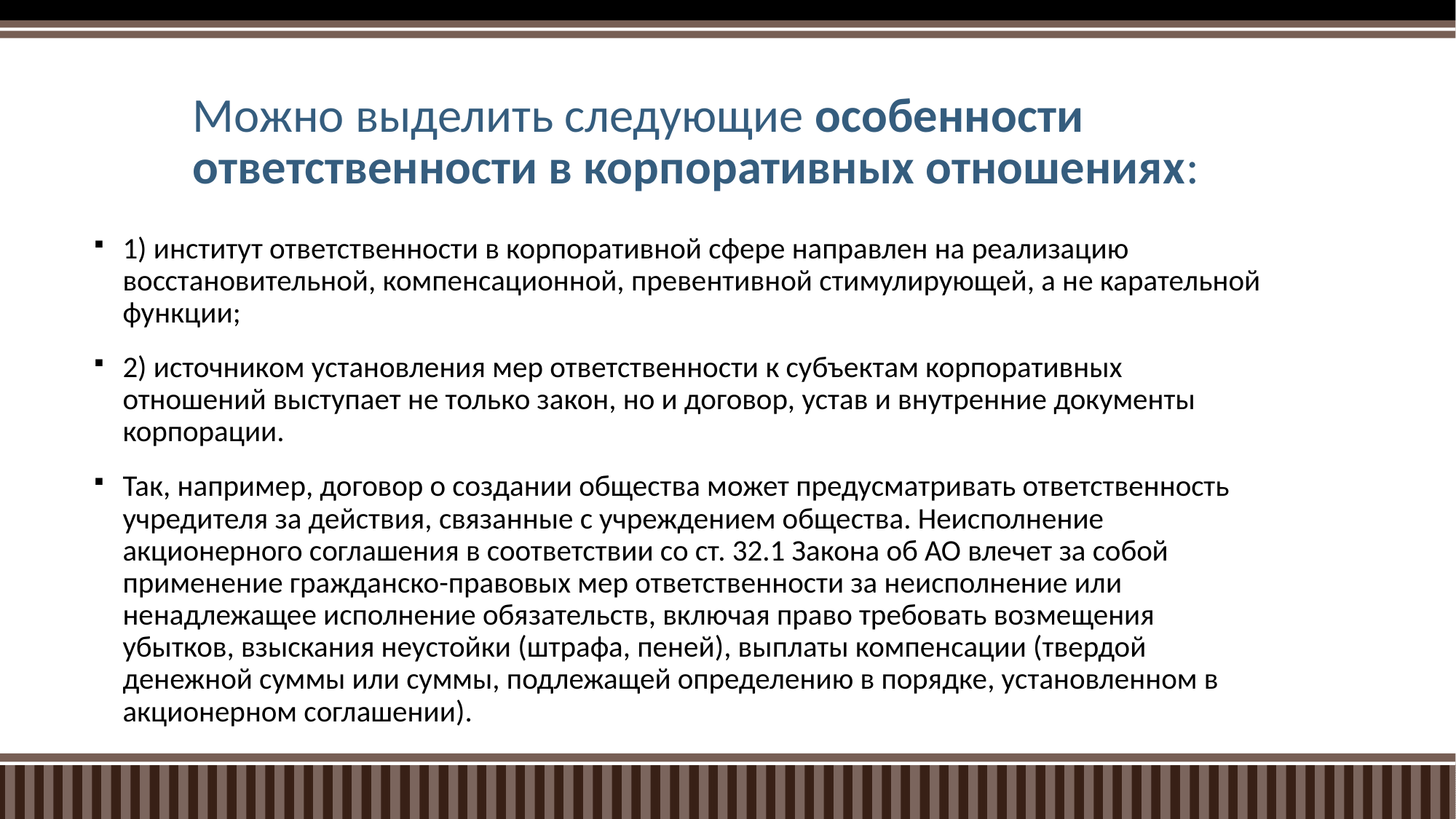

# Можно выделить следующие особенности ответственности в корпоративных отношениях:
1) институт ответственности в корпоративной сфере направлен на реализацию восстановительной, компенсационной, превентивной стимулирующей, а не карательной функции;
2) источником установления мер ответственности к субъектам корпоративных отношений выступает не только закон, но и договор, устав и внутренние документы корпорации.
Так, например, договор о создании общества может предусматривать ответственность учредителя за действия, связанные с учреждением общества. Неисполнение акционерного соглашения в соответствии со ст. 32.1 Закона об АО влечет за собой применение гражданско-правовых мер ответственности за неисполнение или ненадлежащее исполнение обязательств, включая право требовать возмещения убытков, взыскания неустойки (штрафа, пеней), выплаты компенсации (твердой денежной суммы или суммы, подлежащей определению в порядке, установленном в акционерном соглашении).